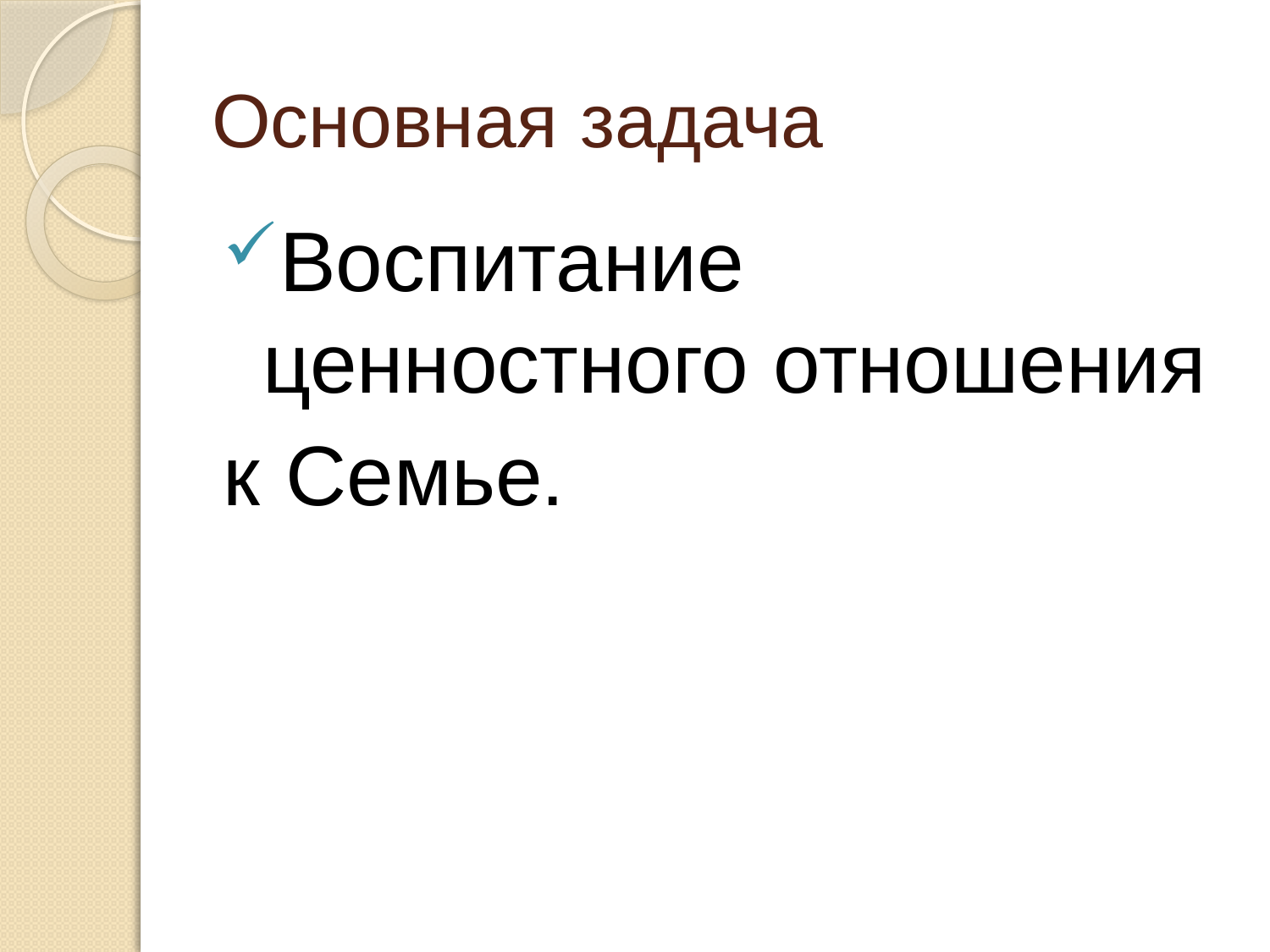

# Основная задача
Воспитание   ценностного отношения
к Семье.